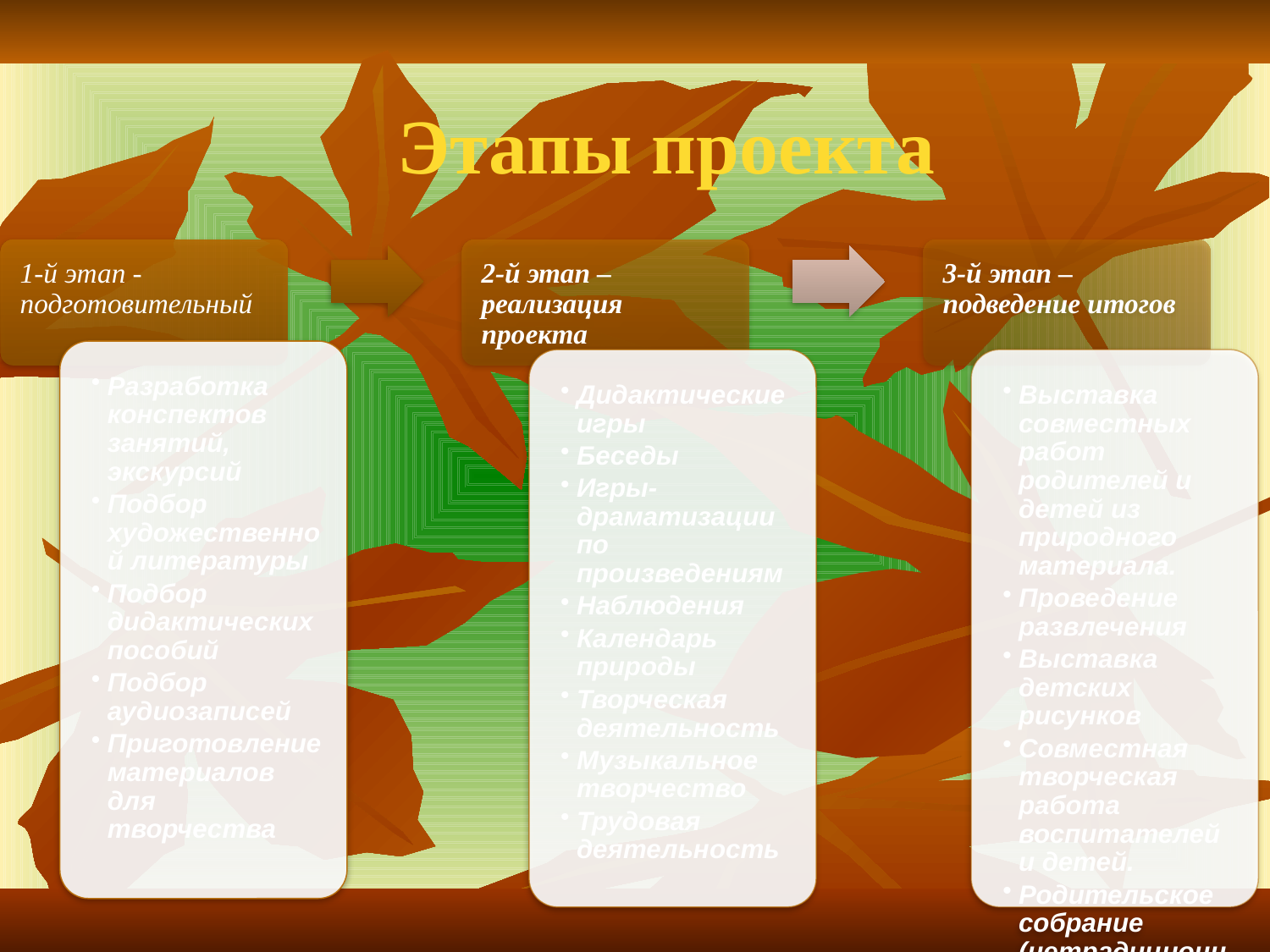

Этапы проекта
1-й этап - подготовительный
Разработка конспектов занятий, экскурсий
Подбор художественной литературы
Подбор дидактических пособий
Подбор аудиозаписей
Приготовление материалов для творчества

2-й этап – реализация проекта
Дидактические игры
Беседы
Игры-драматизации по произведениям
Наблюдения
Календарь природы
Творческая деятельность
Музыкальное творчество
Трудовая деятельность

3-й этап – подведение итогов
Выставка совместных работ родителей и детей из природного материала.
Проведение развлечения
Выставка детских рисунков
Совместная творческая работа воспитателей и детей.
Родительское собрание (нетрадиционное)